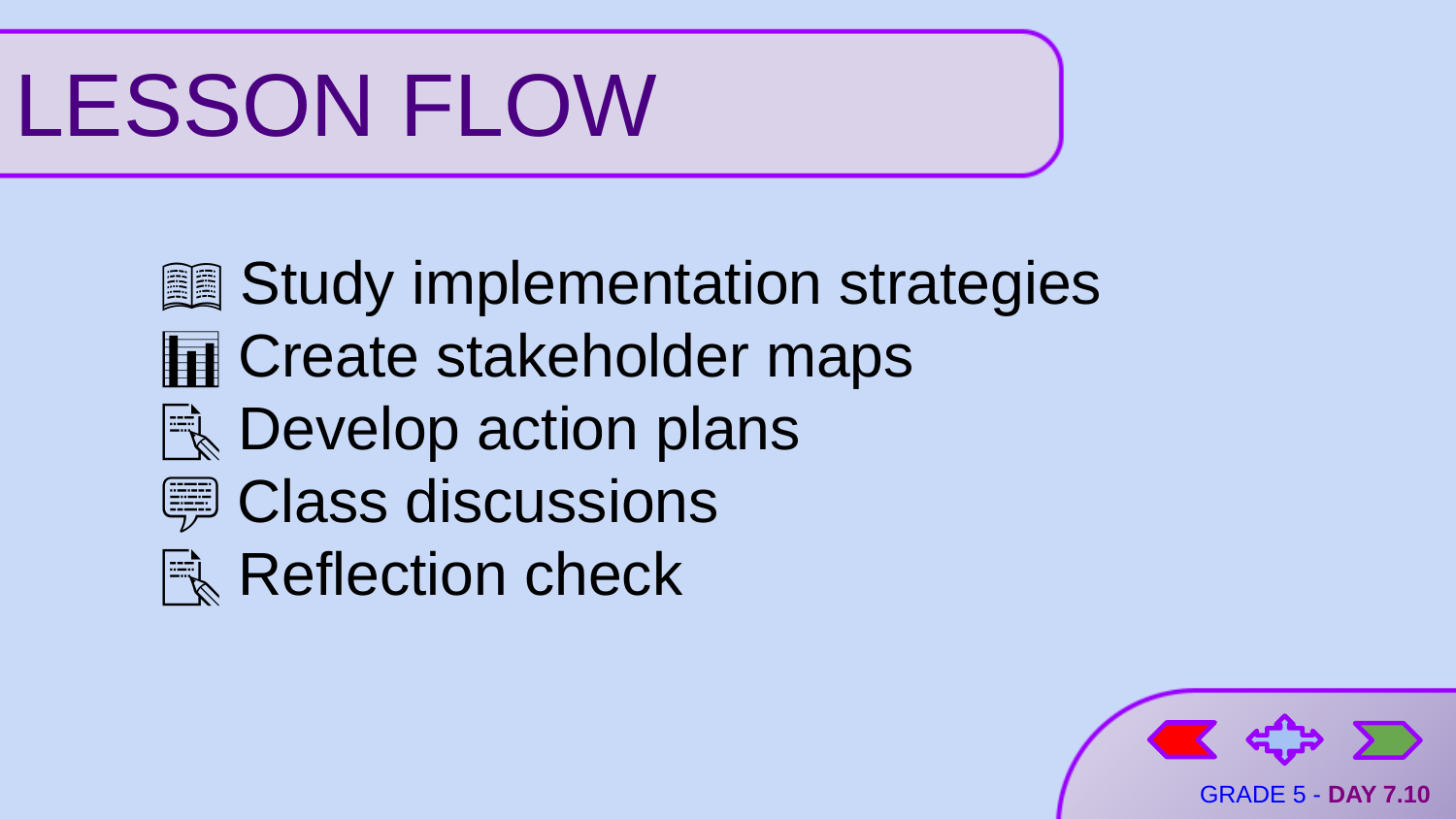

# LESSON FLOW

📖 Study implementation strategies
📊 Create stakeholder maps
📝 Develop action plans
💬 Class discussions
📝 Reflection check

GRADE 5 - DAY 7.10